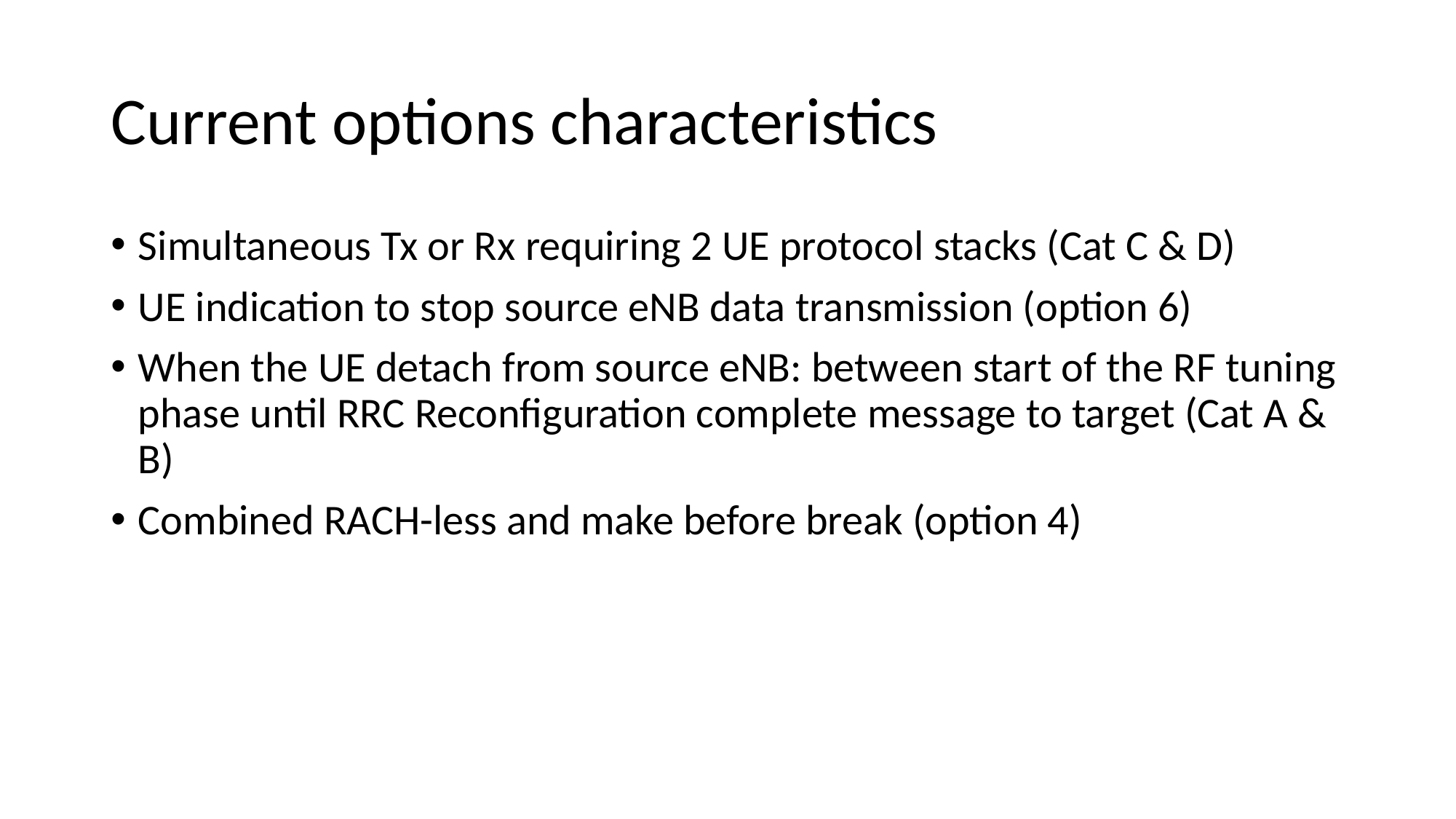

# Current options characteristics
Simultaneous Tx or Rx requiring 2 UE protocol stacks (Cat C & D)
UE indication to stop source eNB data transmission (option 6)
When the UE detach from source eNB: between start of the RF tuning phase until RRC Reconfiguration complete message to target (Cat A & B)
Combined RACH-less and make before break (option 4)